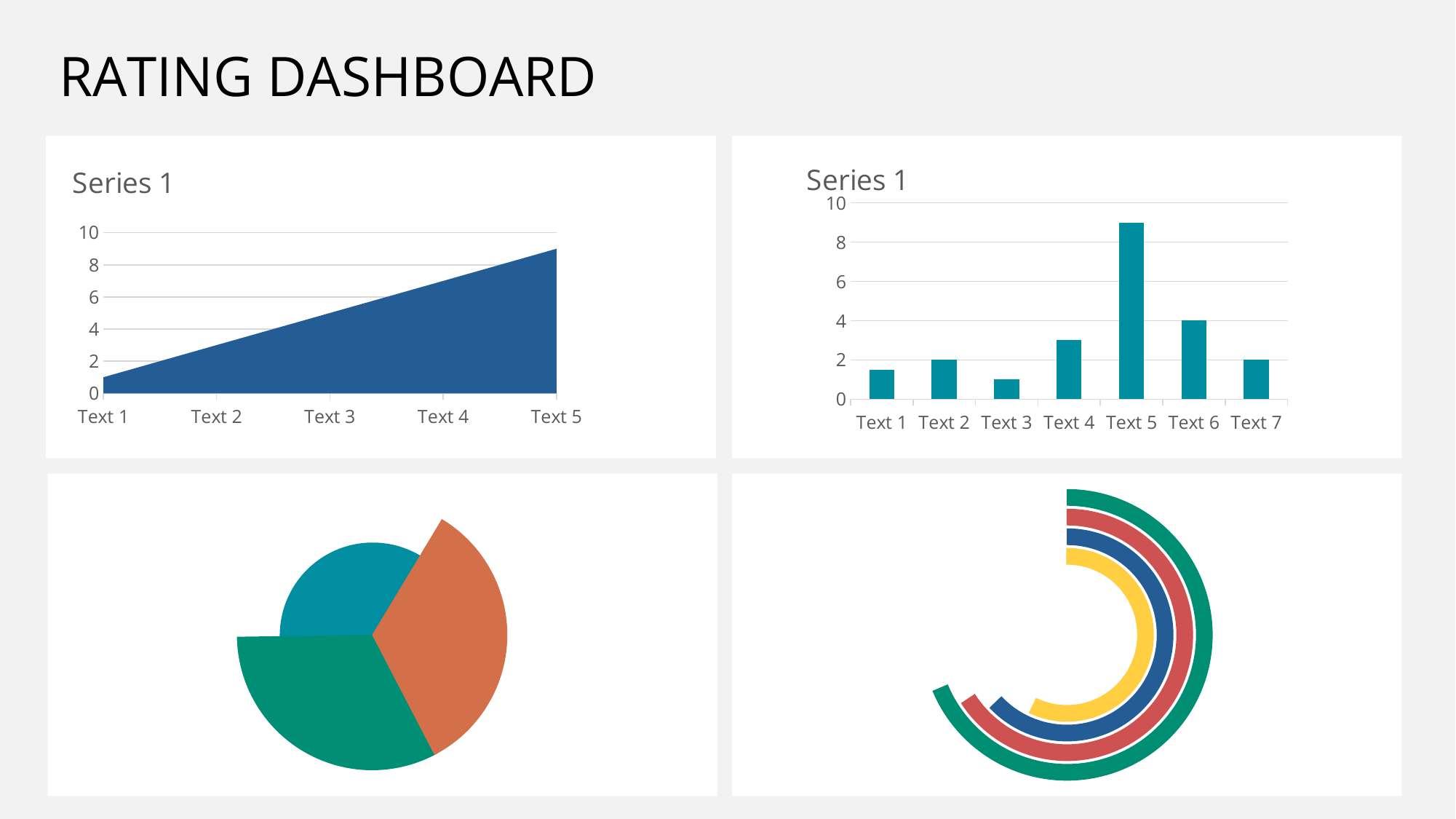

# RATING DASHBOARD

### Chart:

| Category | Series 1 |
|---|---|
| Text 1 | 1.5 |
| Text 2 | 2.0 |
| Text 3 | 1.0 |
| Text 4 | 3.0 |
| Text 5 | 9.0 |
| Text 6 | 4.0 |
| Text 7 | 2.0 |

### Chart:

| Category | Series 1 |
|---|---|
| Text 1 | 1.0 |
| Text 2 | 3.0 |
| Text 3 | 5.0 |
| Text 4 | 7.0 |
| Text 5 | 9.0 |